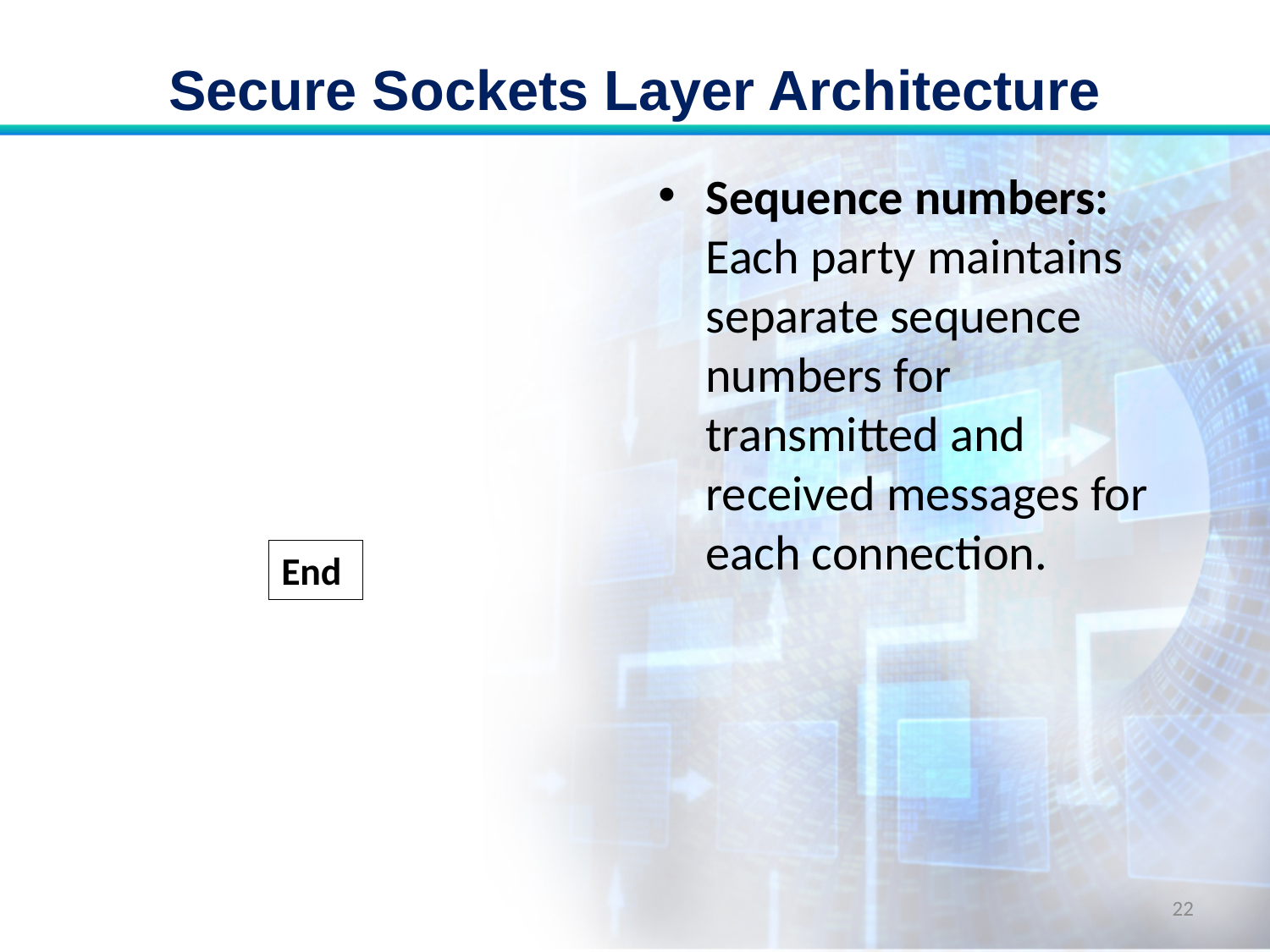

# Secure Sockets Layer Architecture
Sequence numbers: Each party maintains separate sequence numbers for transmitted and received messages for each connection.
End
22